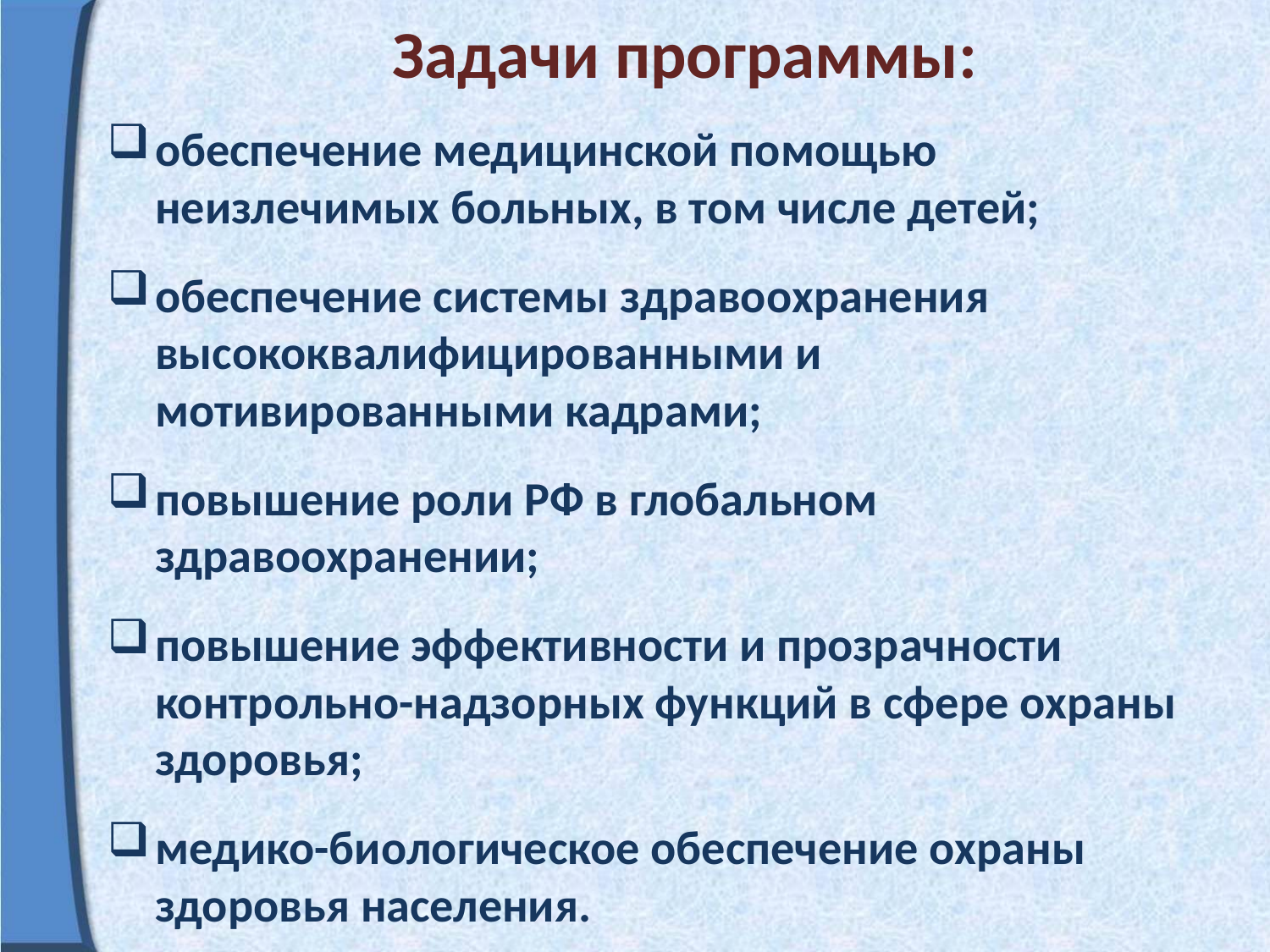

Задачи программы:
обеспечение медицинской помощью неизлечимых больных, в том числе детей;
обеспечение системы здравоохранения высококвалифицированными и мотивированными кадрами;
повышение роли РФ в глобальном здравоохранении;
повышение эффективности и прозрачности контрольно-надзорных функций в сфере охраны здоровья;
медико-биологическое обеспечение охраны здоровья населения.